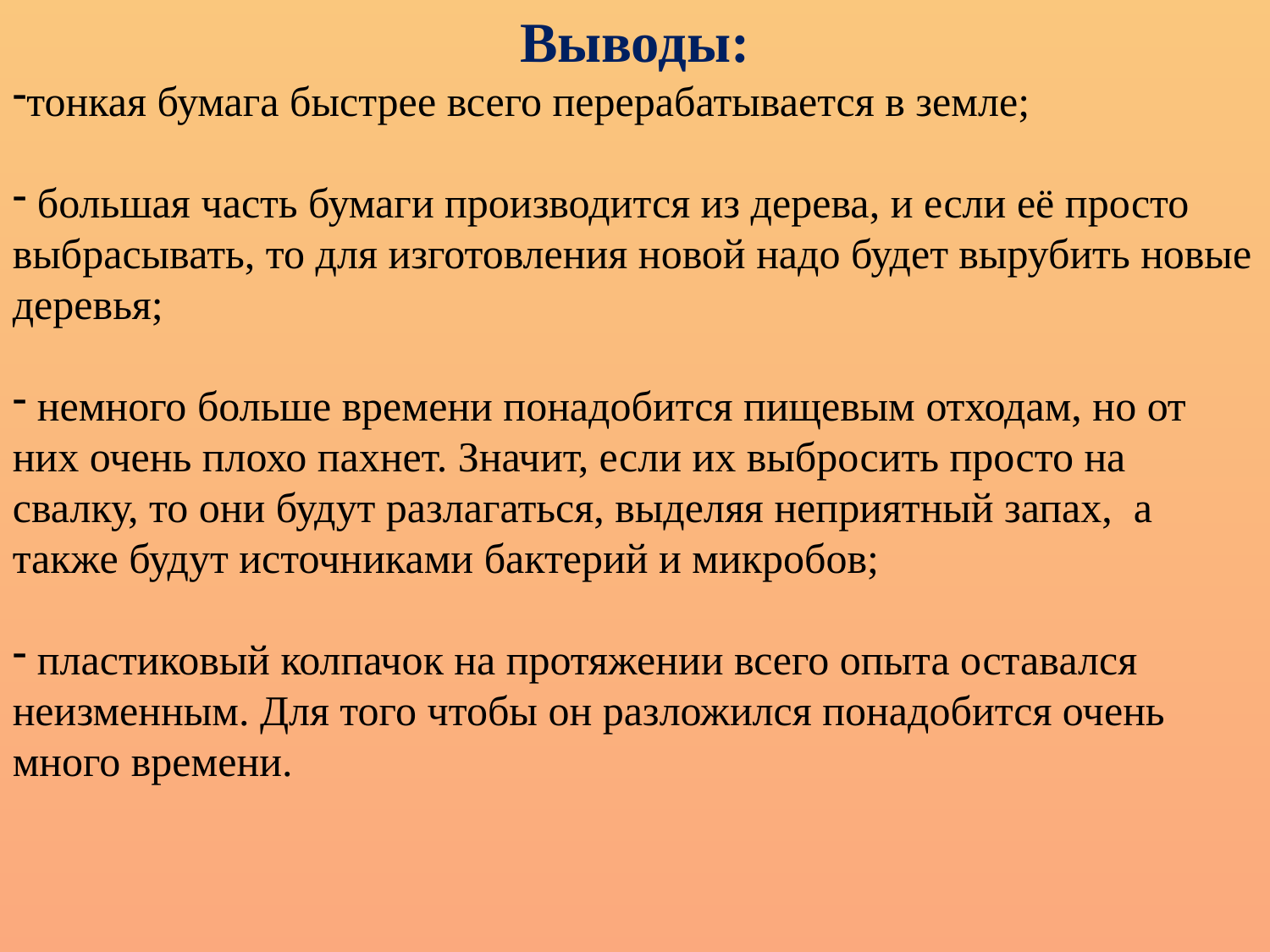

Выводы:
тонкая бумага быстрее всего перерабатывается в земле;

 большая часть бумаги производится из дерева, и если её просто выбрасывать, то для изготовления новой надо будет вырубить новые деревья;

 немного больше времени понадобится пищевым отходам, но от них очень плохо пахнет. Значит, если их выбросить просто на свалку, то они будут разлагаться, выделяя неприятный запах,  а также будут источниками бактерий и микробов;

 пластиковый колпачок на протяжении всего опыта оставался неизменным. Для того чтобы он разложился понадобится очень много времени.